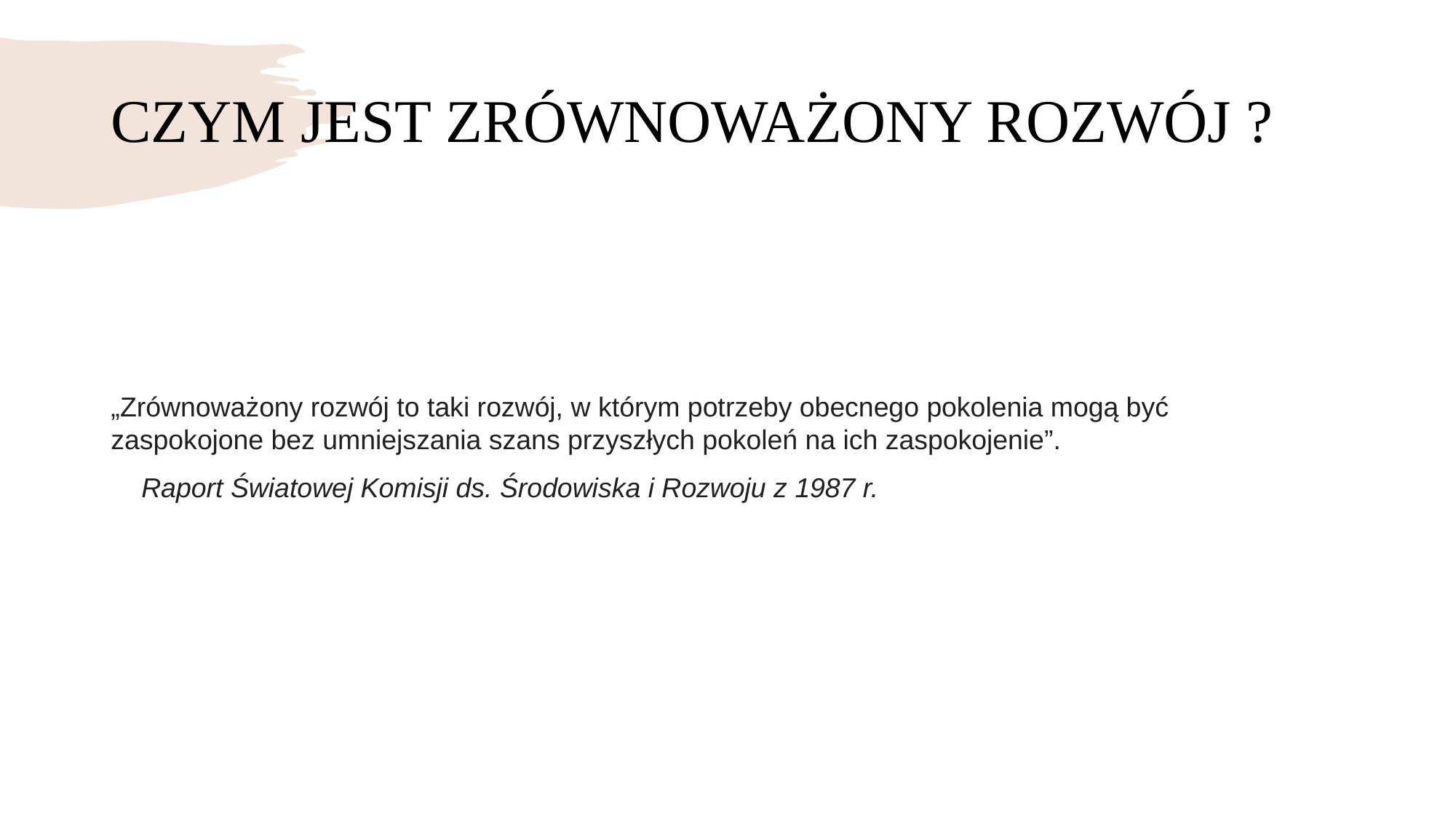

# CZYM JEST ZRÓWNOWAŻONY ROZWÓJ ?

„Zrównoważony rozwój to taki rozwój, w którym potrzeby obecnego pokolenia mogą być     zaspokojone bez umniejszania szans przyszłych pokoleń na ich zaspokojenie”.
    Raport Światowej Komisji ds. Środowiska i Rozwoju z 1987 r.